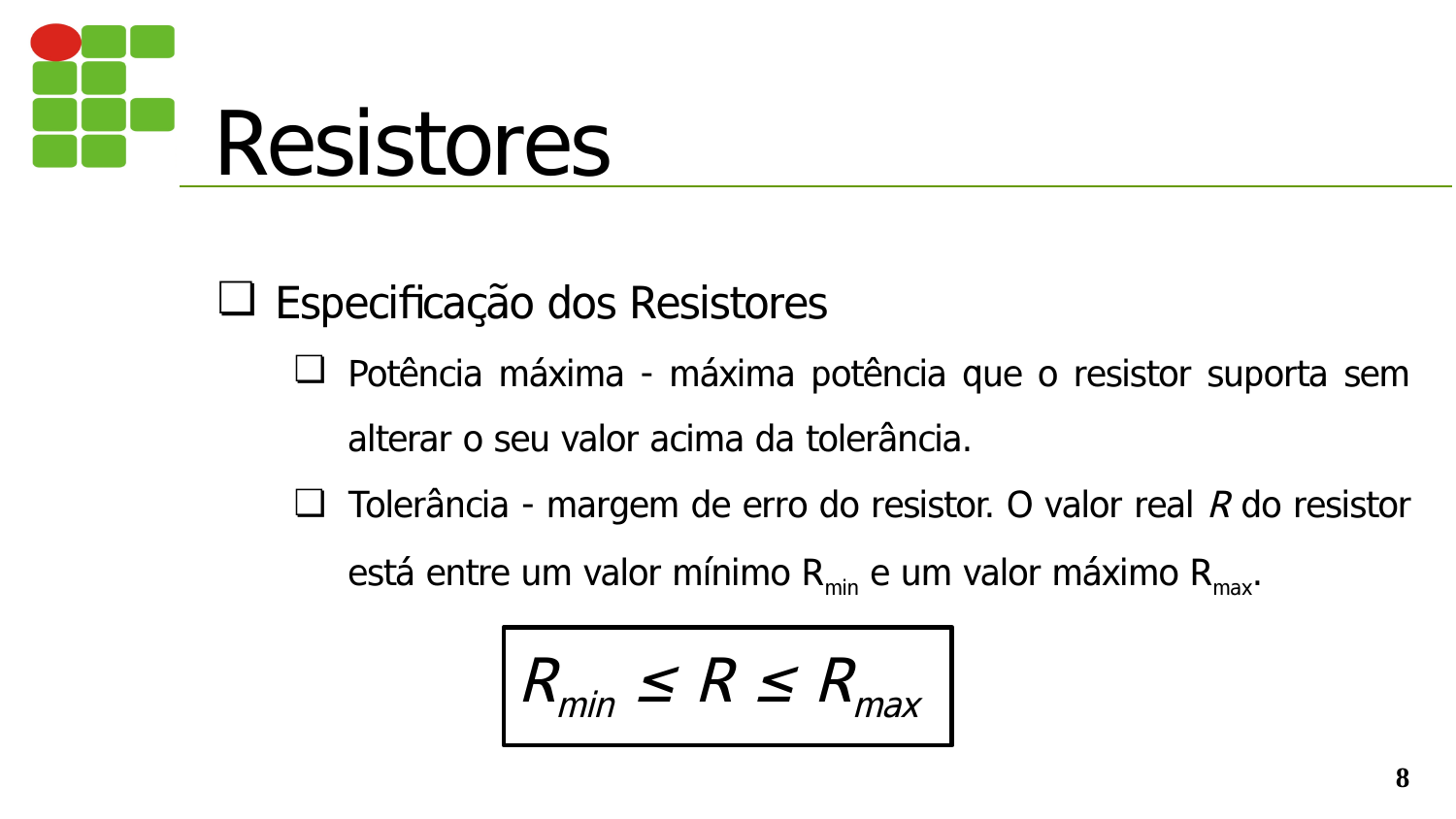

# Resistores
Especificação dos Resistores
Potência máxima - máxima potência que o resistor suporta sem alterar o seu valor acima da tolerância.
Tolerância - margem de erro do resistor. O valor real R do resistor está entre um valor mínimo Rmin e um valor máximo Rmax.
Rmin ≤ R ≤ Rmax
8